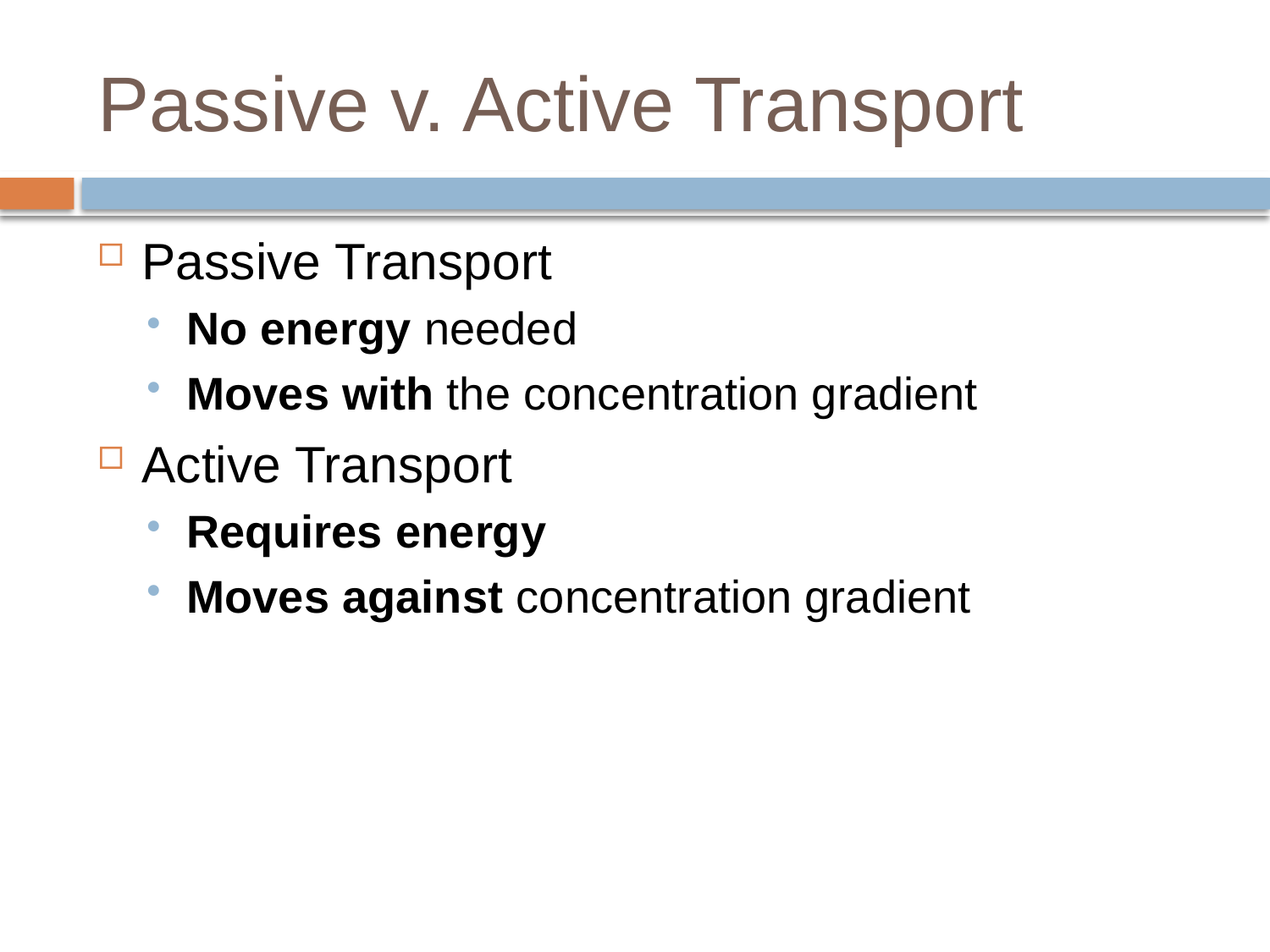

# Passive v. Active Transport
Passive Transport
No energy needed
Moves with the concentration gradient
Active Transport
Requires energy
Moves against concentration gradient